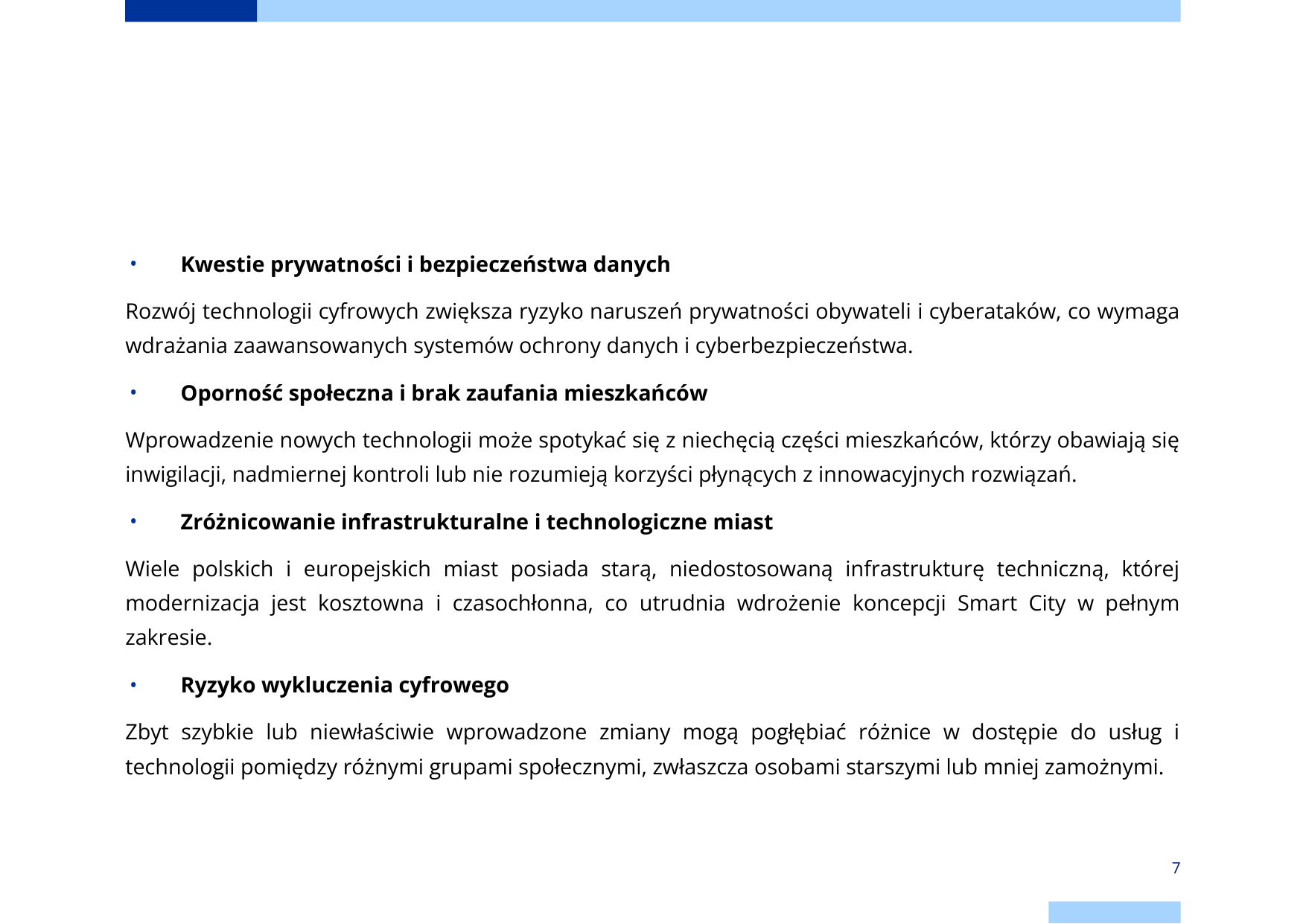

#
Kwestie prywatności i bezpieczeństwa danych
Rozwój technologii cyfrowych zwiększa ryzyko naruszeń prywatności obywateli i cyberataków, co wymaga wdrażania zaawansowanych systemów ochrony danych i cyberbezpieczeństwa.
Oporność społeczna i brak zaufania mieszkańców
Wprowadzenie nowych technologii może spotykać się z niechęcią części mieszkańców, którzy obawiają się inwigilacji, nadmiernej kontroli lub nie rozumieją korzyści płynących z innowacyjnych rozwiązań.
Zróżnicowanie infrastrukturalne i technologiczne miast
Wiele polskich i europejskich miast posiada starą, niedostosowaną infrastrukturę techniczną, której modernizacja jest kosztowna i czasochłonna, co utrudnia wdrożenie koncepcji Smart City w pełnym zakresie.
Ryzyko wykluczenia cyfrowego
Zbyt szybkie lub niewłaściwie wprowadzone zmiany mogą pogłębiać różnice w dostępie do usług i technologii pomiędzy różnymi grupami społecznymi, zwłaszcza osobami starszymi lub mniej zamożnymi.
7